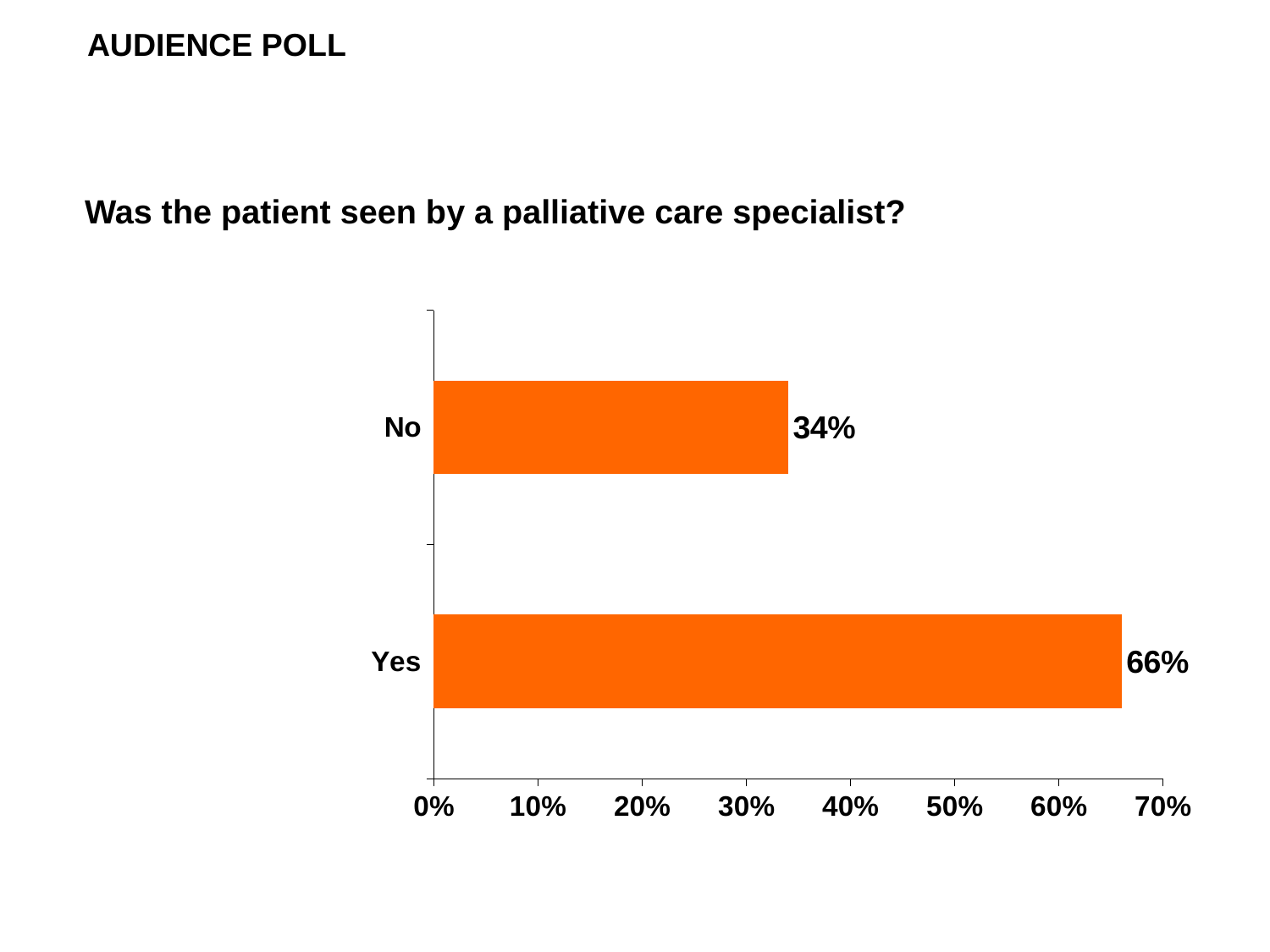

AUDIENCE POLL
Was the patient seen by a palliative care specialist?

### Chart

| Category | Series 1 |
|---|---|
| Yes | 0.66 |
| No | 0.34 |